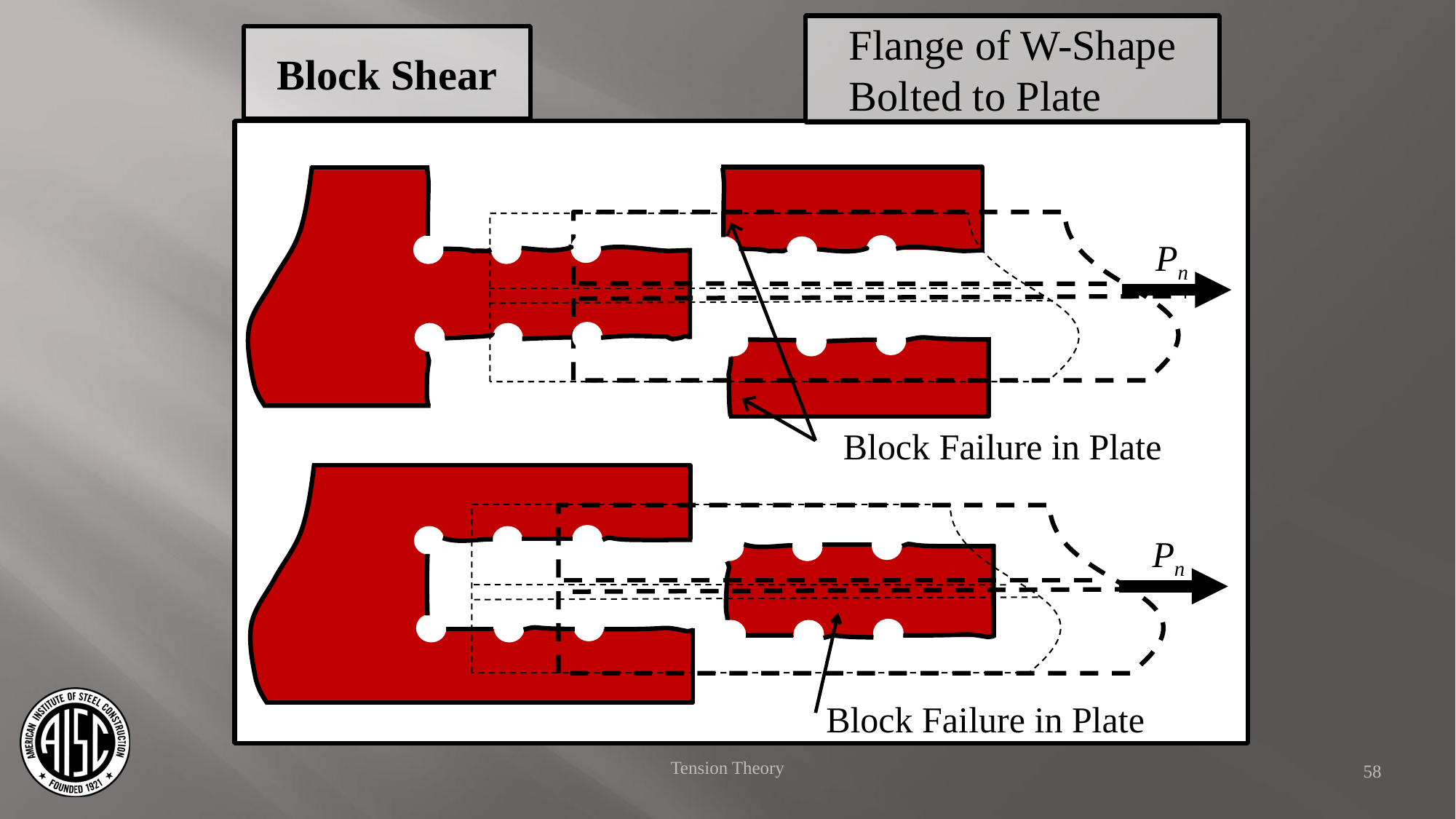

Flange of W-Shape Bolted to Plate
Block Shear

Pn

Block Failure in Plate

Pn

Block Failure in Plate
Tension Theory
58